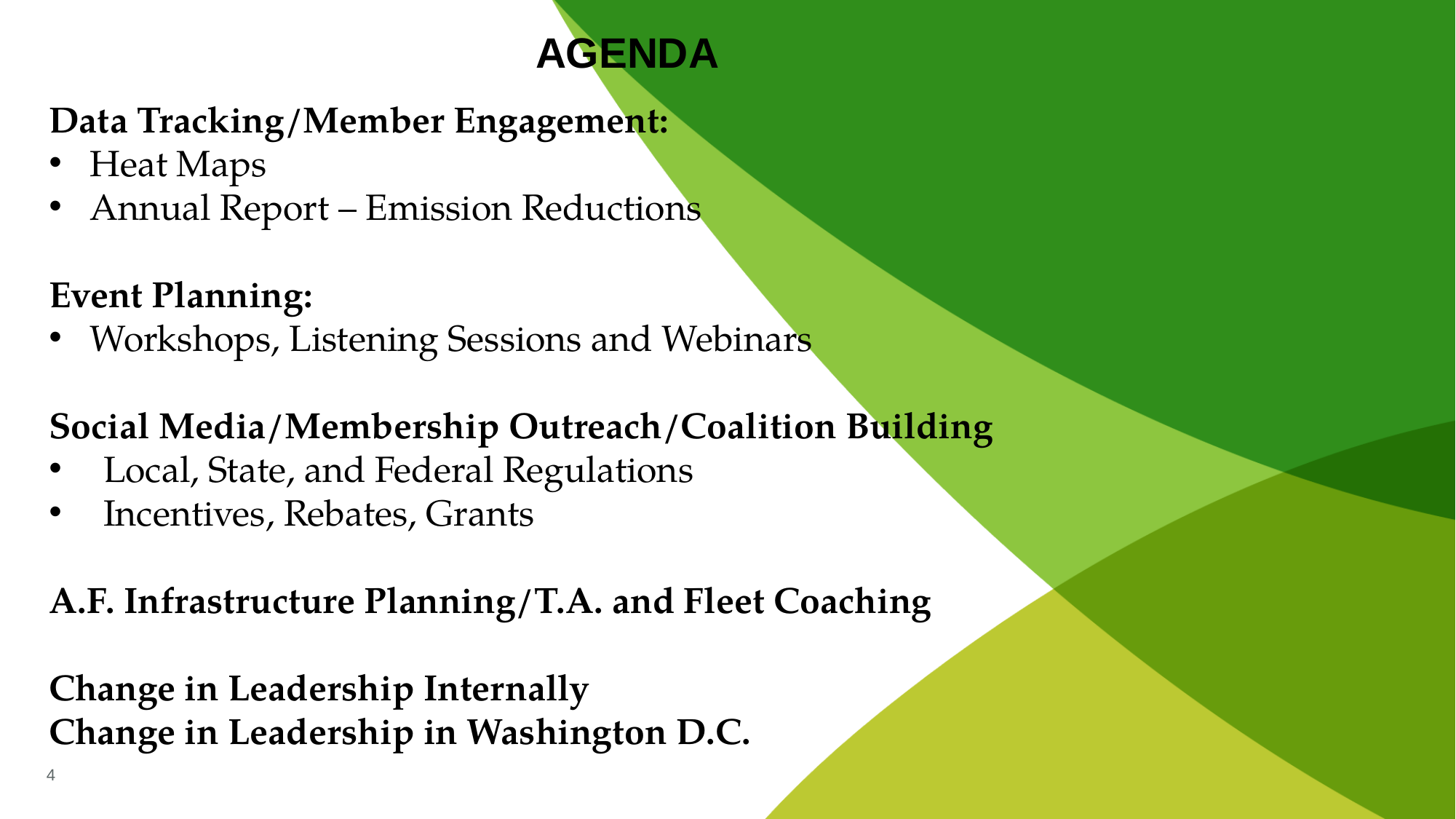

AGENDA
Data Tracking/Member Engagement:
Heat Maps
Annual Report – Emission Reductions

Event Planning:
Workshops, Listening Sessions and Webinars

Social Media/Membership Outreach/Coalition Building
Local, State, and Federal Regulations
Incentives, Rebates, Grants

A.F. Infrastructure Planning/T.A. and Fleet Coaching

Change in Leadership Internally
Change in Leadership in Washington D.C.

4